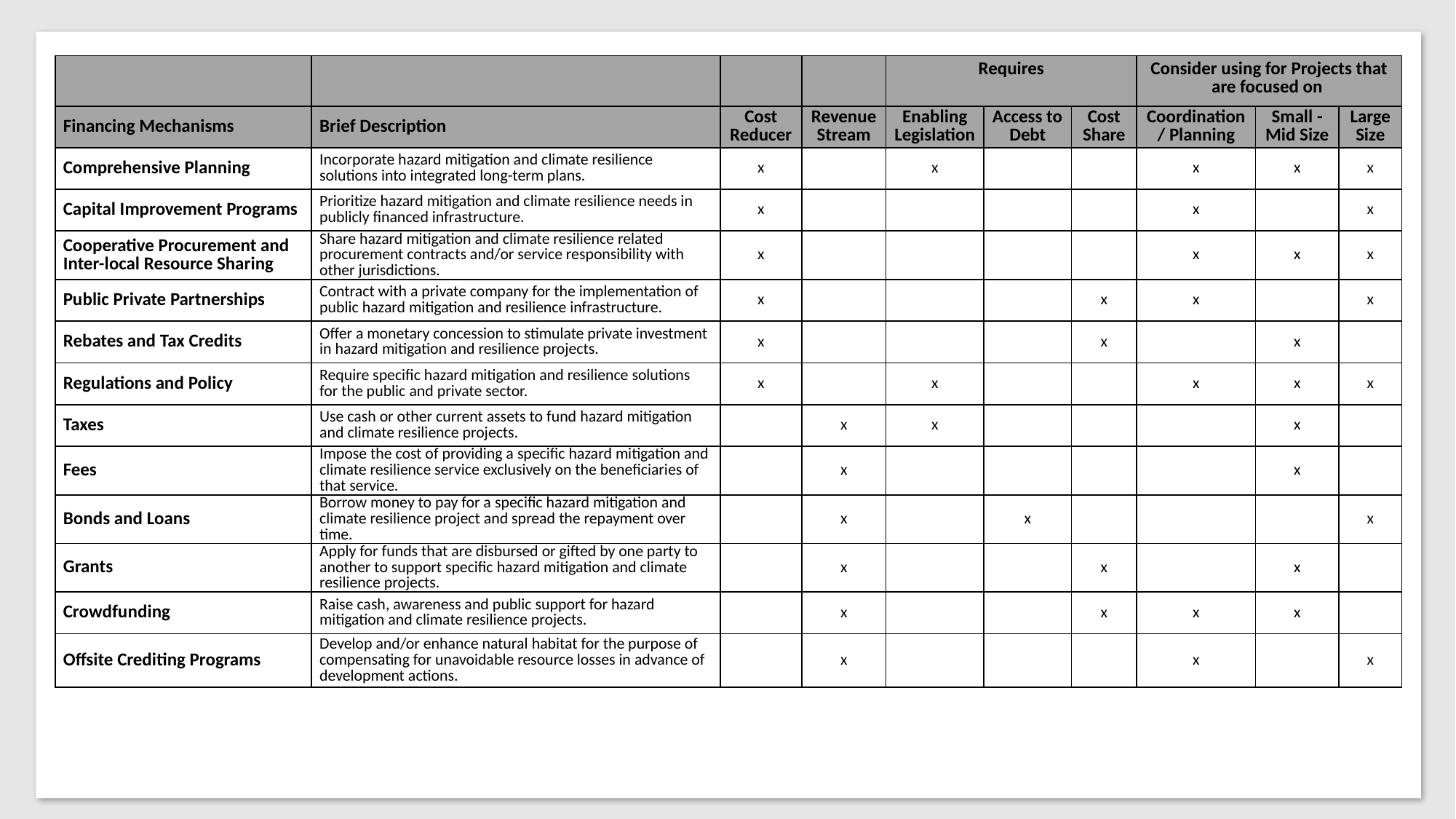

|  |  |  |  | Requires |  |  | Consider using for Projects that are focused on |  |  |
| --- | --- | --- | --- | --- | --- | --- | --- | --- | --- |
| Financing Mechanisms | Brief Description | Cost Reducer | Revenue Stream | Enabling Legislation | Access to Debt | Cost Share | Coordination/ Planning | Small -Mid Size | Large Size |
| Comprehensive Planning | Incorporate hazard mitigation and climate resilience solutions into integrated long-term plans. | x |  | x |  |  | x | x | x |
| Capital Improvement Programs | Prioritize hazard mitigation and climate resilience needs in publicly financed infrastructure. | x |  |  |  |  | x |  | x |
| Cooperative Procurement and Inter-local Resource Sharing | Share hazard mitigation and climate resilience related procurement contracts and/or service responsibility with other jurisdictions. | x |  |  |  |  | x | x | x |
| Public Private Partnerships | Contract with a private company for the implementation of public hazard mitigation and resilience infrastructure. | x |  |  |  | x | x |  | x |
| Rebates and Tax Credits | Offer a monetary concession to stimulate private investment in hazard mitigation and resilience projects. | x |  |  |  | x |  | x |  |
| Regulations and Policy | Require specific hazard mitigation and resilience solutions for the public and private sector. | x |  | x |  |  | x | x | x |
| Taxes | Use cash or other current assets to fund hazard mitigation and climate resilience projects. |  | x | x |  |  |  | x |  |
| Fees | Impose the cost of providing a specific hazard mitigation and climate resilience service exclusively on the beneficiaries of that service. |  | x |  |  |  |  | x |  |
| Bonds and Loans | Borrow money to pay for a specific hazard mitigation and climate resilience project and spread the repayment over time. |  | x |  | x |  |  |  | x |
| Grants | Apply for funds that are disbursed or gifted by one party to another to support specific hazard mitigation and climate resilience projects. |  | x |  |  | x |  | x |  |
| Crowdfunding | Raise cash, awareness and public support for hazard mitigation and climate resilience projects. |  | x |  |  | x | x | x |  |
| Offsite Crediting Programs | Develop and/or enhance natural habitat for the purpose of compensating for unavoidable resource losses in advance of development actions. |  | x |  |  |  | x |  | x |